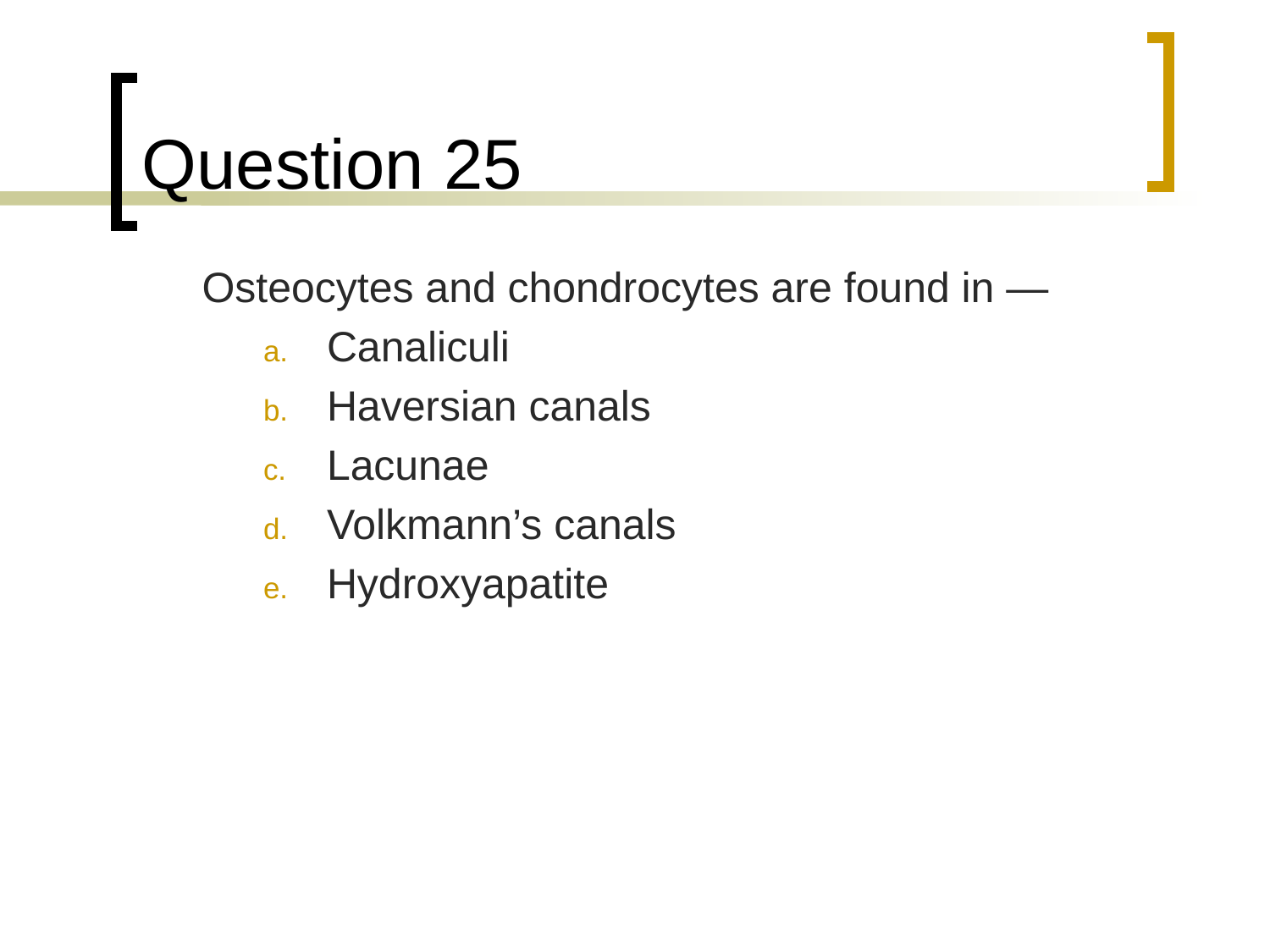

# Question 25
	Osteocytes and chondrocytes are found in —
Canaliculi
Haversian canals
Lacunae
Volkmann’s canals
Hydroxyapatite